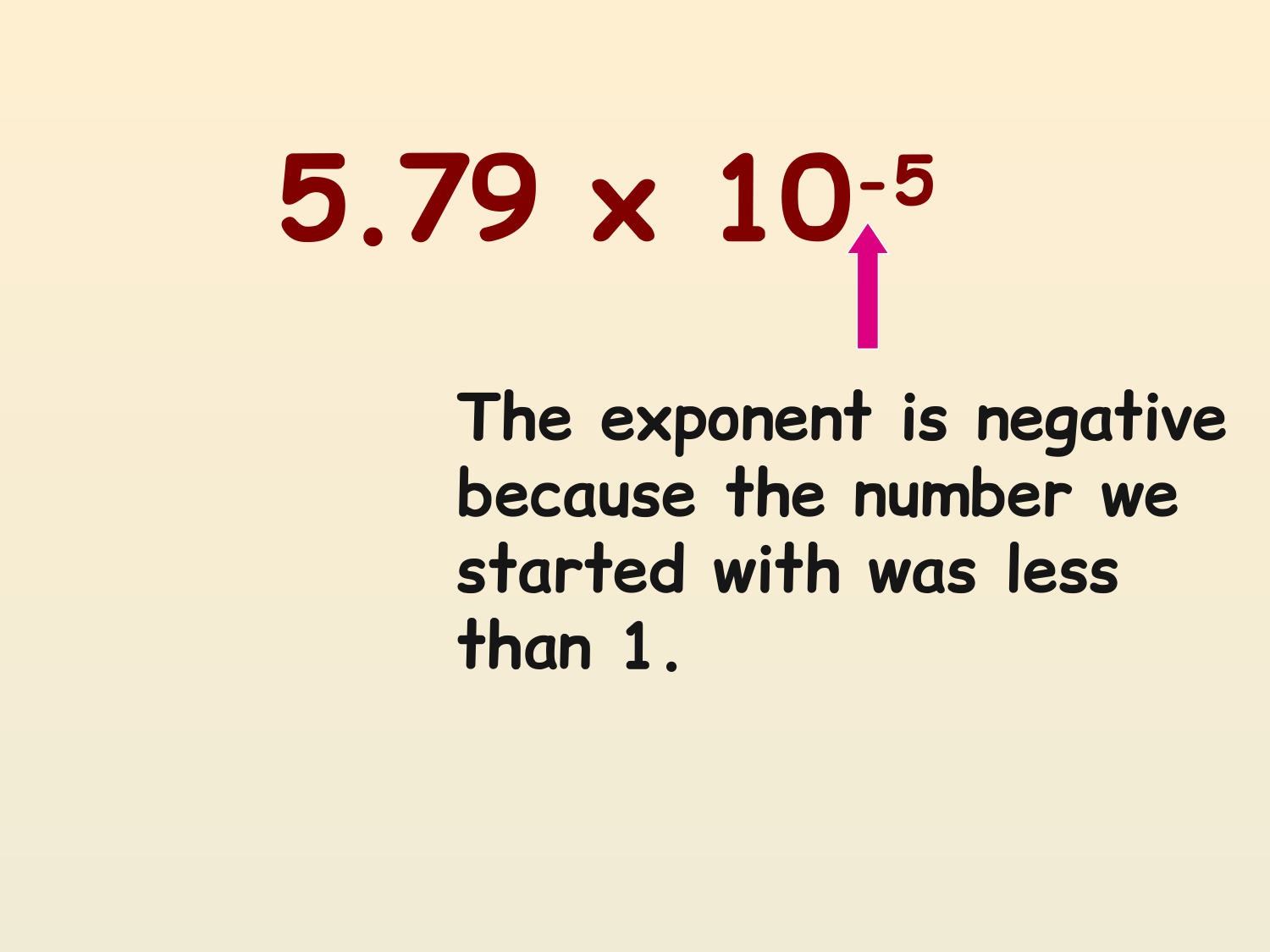

5.79 x 10-5

The exponent is negative because the number we started with was less than 1.